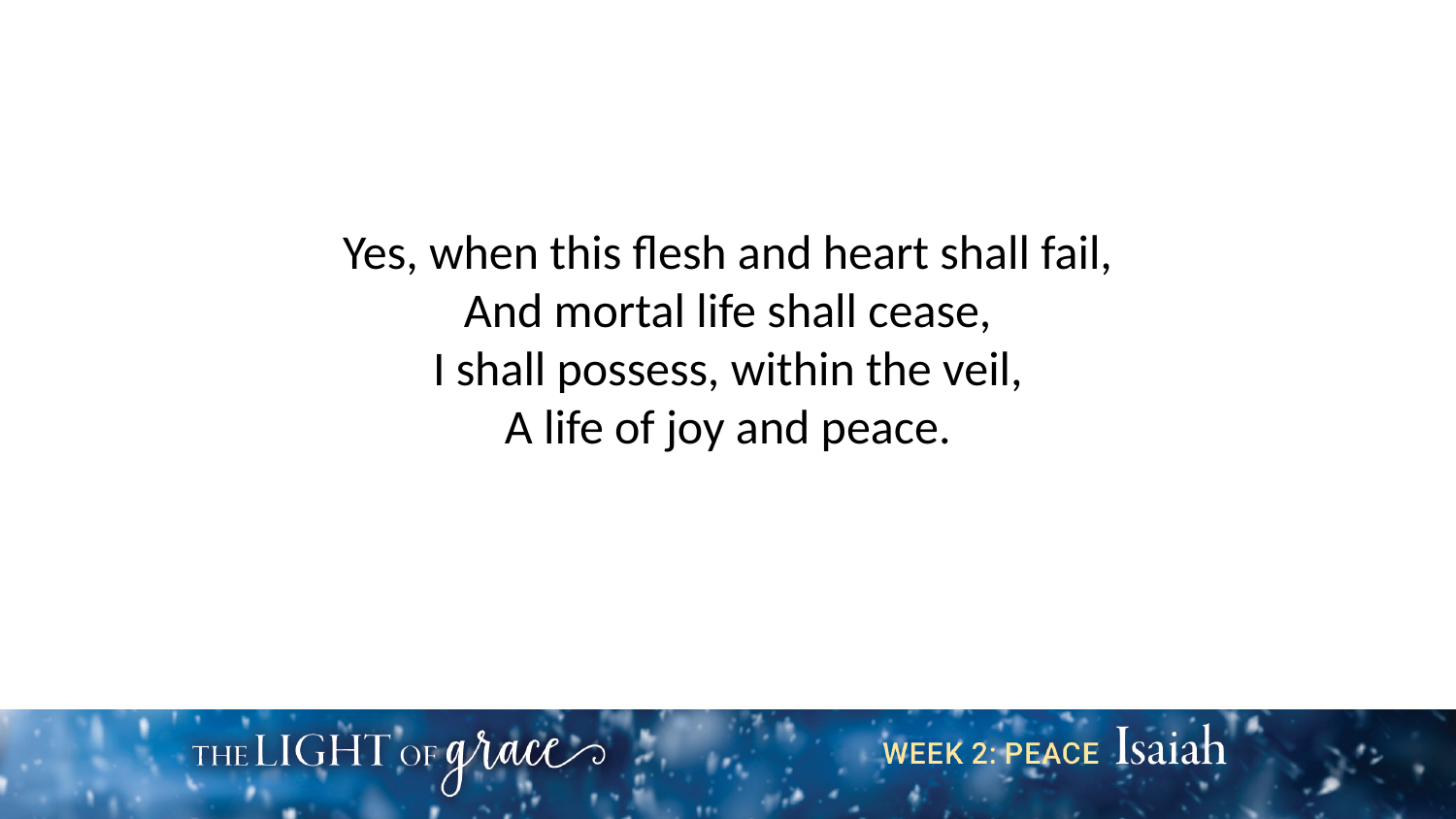

Yes, when this flesh and heart shall fail,
And mortal life shall cease,
I shall possess, within the veil,
A life of joy and peace.